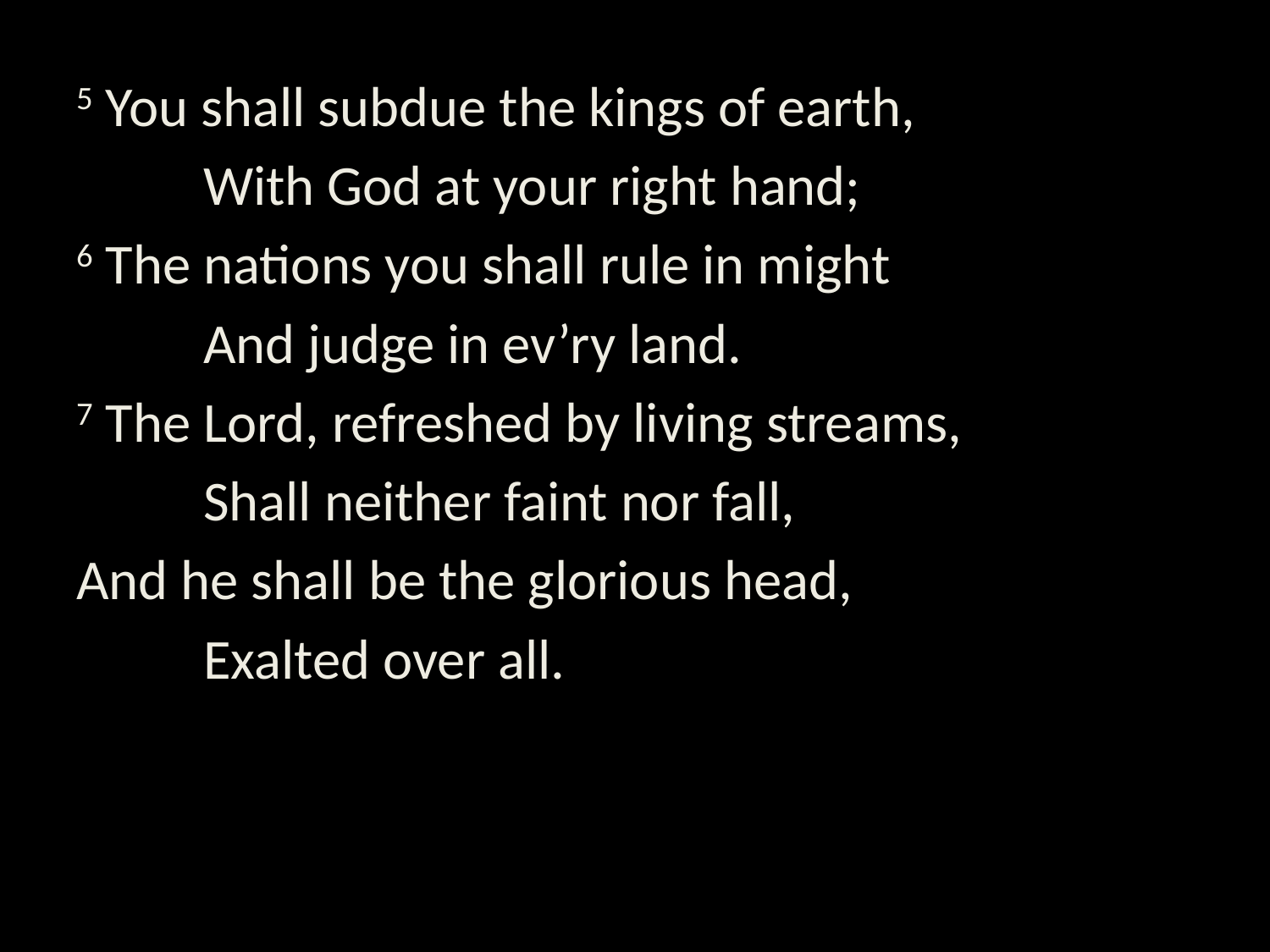

5 You shall subdue the kings of earth,
	With God at your right hand;
6 The nations you shall rule in might
	And judge in ev’ry land.
7 The Lord, refreshed by living streams,
	Shall neither faint nor fall,
And he shall be the glorious head,
	Exalted over all.